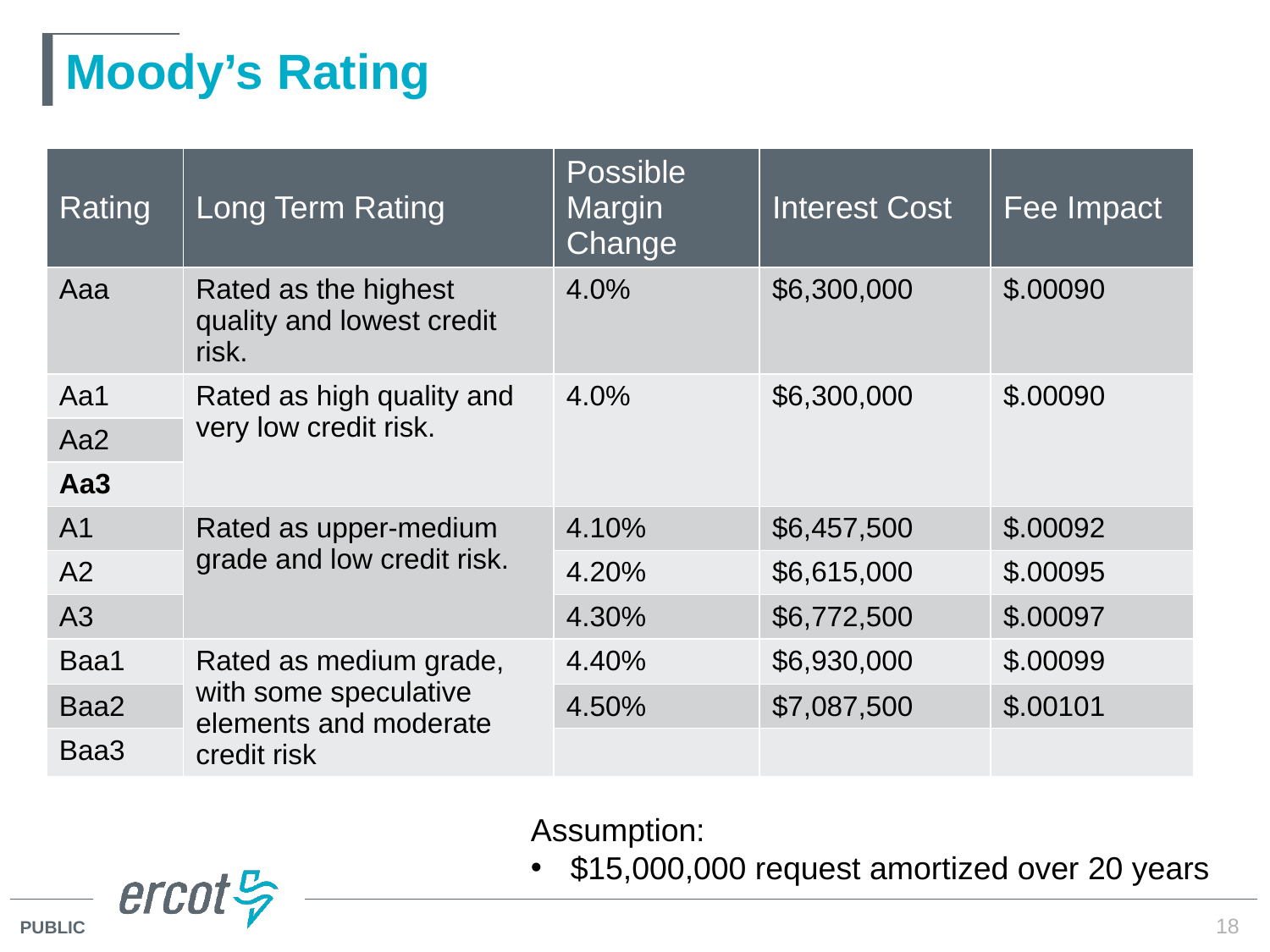

# Moody’s Rating
| Rating | Long Term Rating | Possible Margin Change | Interest Cost | Fee Impact |
| --- | --- | --- | --- | --- |
| Aaa | Rated as the highest quality and lowest credit risk. | 4.0% | $6,300,000 | $.00090 |
| Aa1 | Rated as high quality and very low credit risk. | 4.0% | $6,300,000 | $.00090 |
| Aa2 |  |  |  |  |
| Aa3 |  |  |  |  |
| A1 | Rated as upper-medium grade and low credit risk. | 4.10% | $6,457,500 | $.00092 |
| A2 |  | 4.20% | $6,615,000 | $.00095 |
| A3 |  | 4.30% | $6,772,500 | $.00097 |
| Baa1 | Rated as medium grade, with some speculative elements and moderate credit risk | 4.40% | $6,930,000 | $.00099 |
| Baa2 |  | 4.50% | $7,087,500 | $.00101 |
| Baa3 |  |  |  |  |
Assumption:
$15,000,000 request amortized over 20 years
18